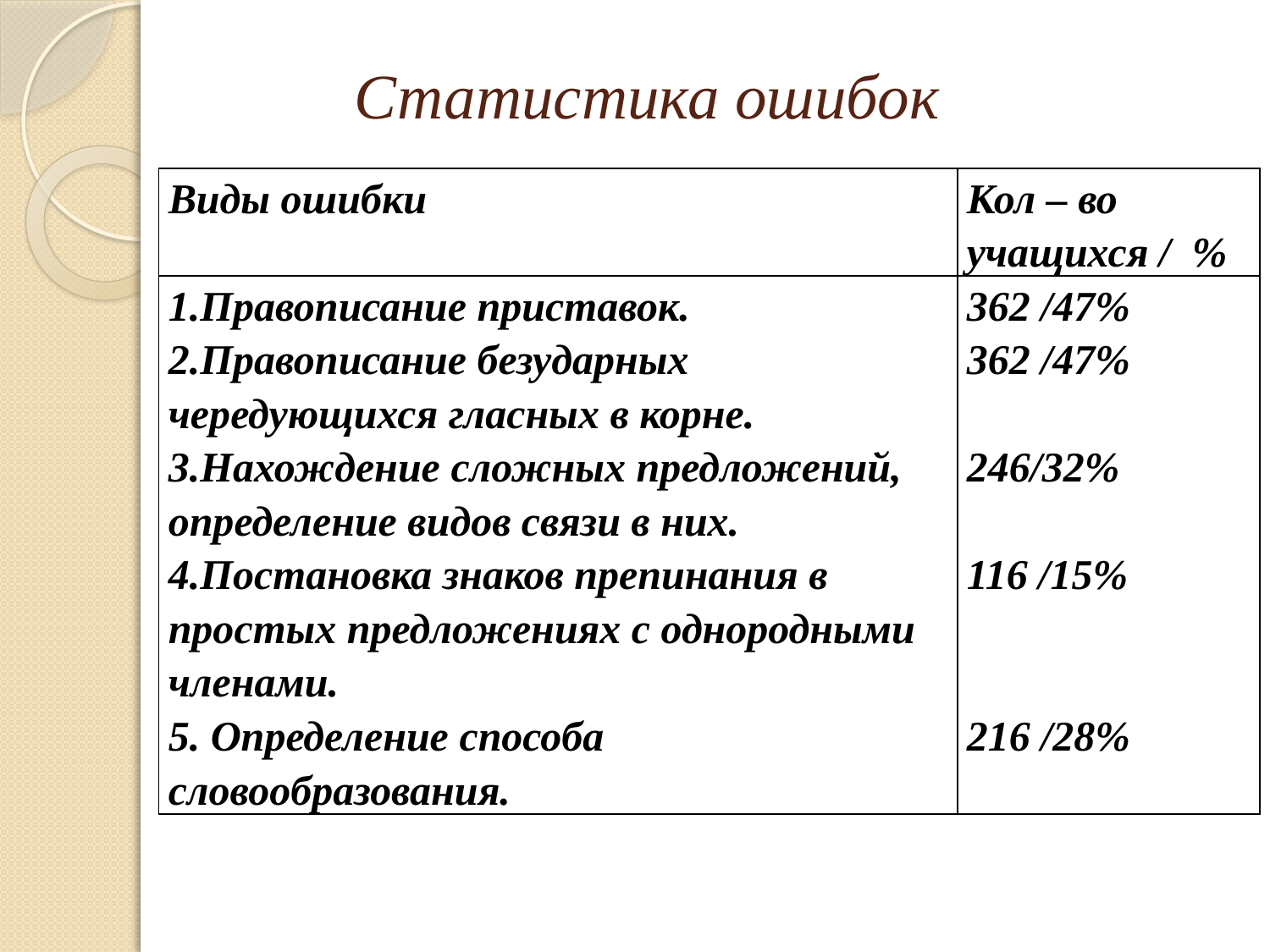

# Статистика ошибок
| Виды ошибки | Кол – во учащихся / % |
| --- | --- |
| 1.Правописание приставок. 2.Правописание безударных чередующихся гласных в корне. 3.Нахождение сложных предложений, определение видов связи в них. 4.Постановка знаков препинания в простых предложениях с однородными членами. 5. Определение способа словообразования. | 362 /47% 362 /47% 246/32% 116 /15% 216 /28% |